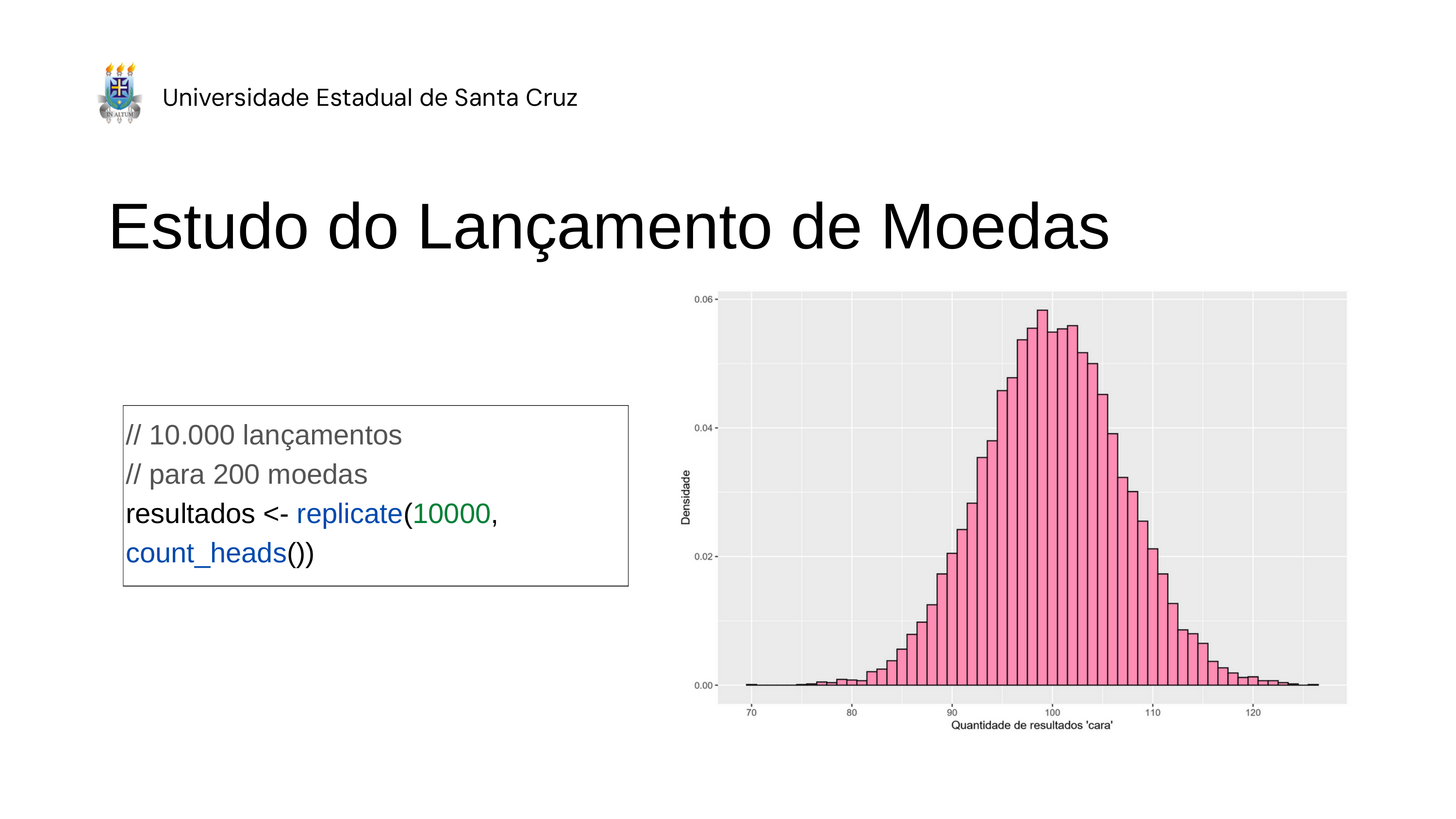

Universidade Estadual de Santa Cruz
Estudo do Lançamento de Moedas

// 10.000 lançamentos
// para 200 moedas
resultados <- replicate(10000, count_heads())